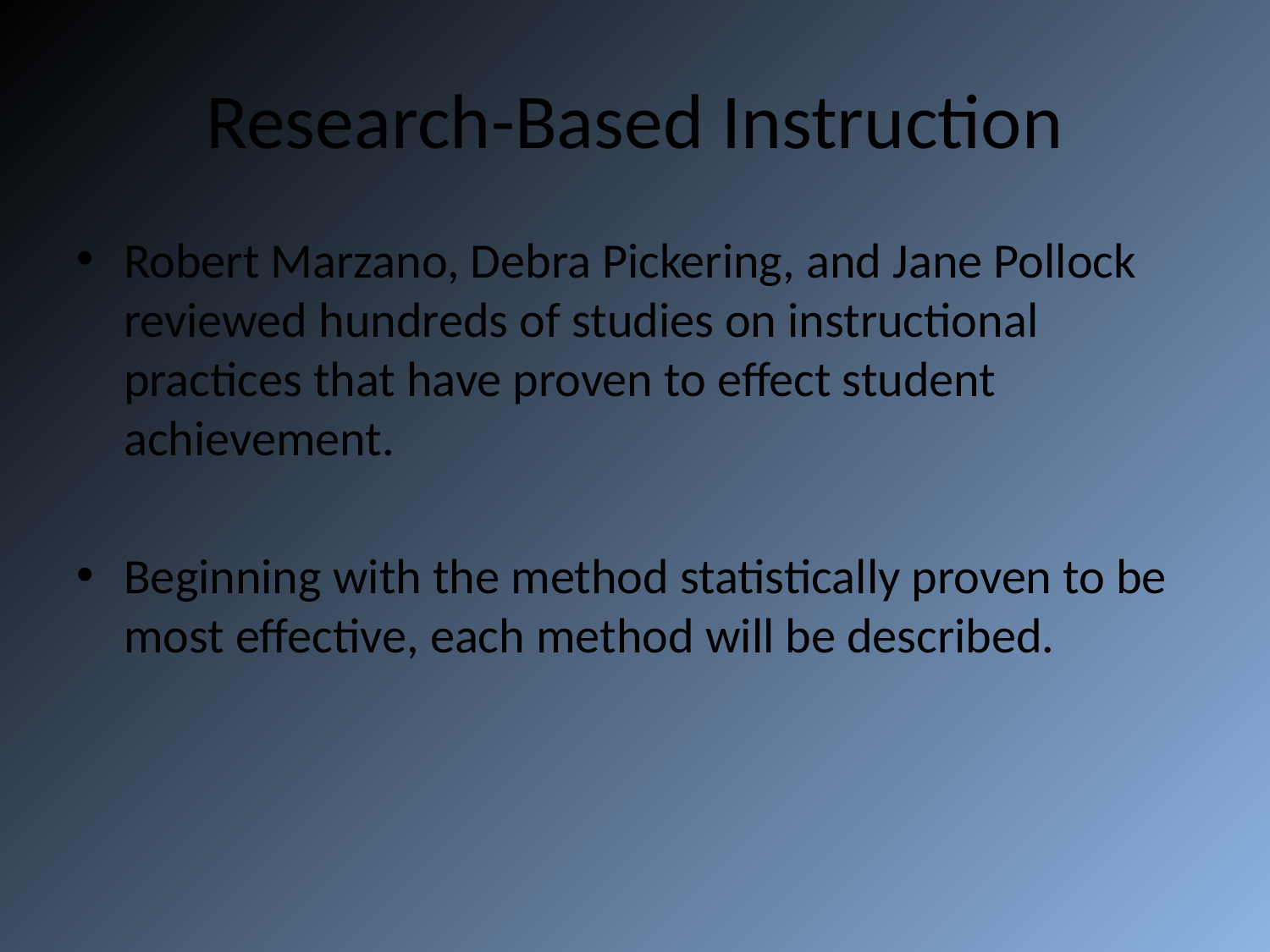

# Research-Based Instruction
Robert Marzano, Debra Pickering, and Jane Pollock reviewed hundreds of studies on instructional practices that have proven to effect student achievement.

Beginning with the method statistically proven to be most effective, each method will be described.